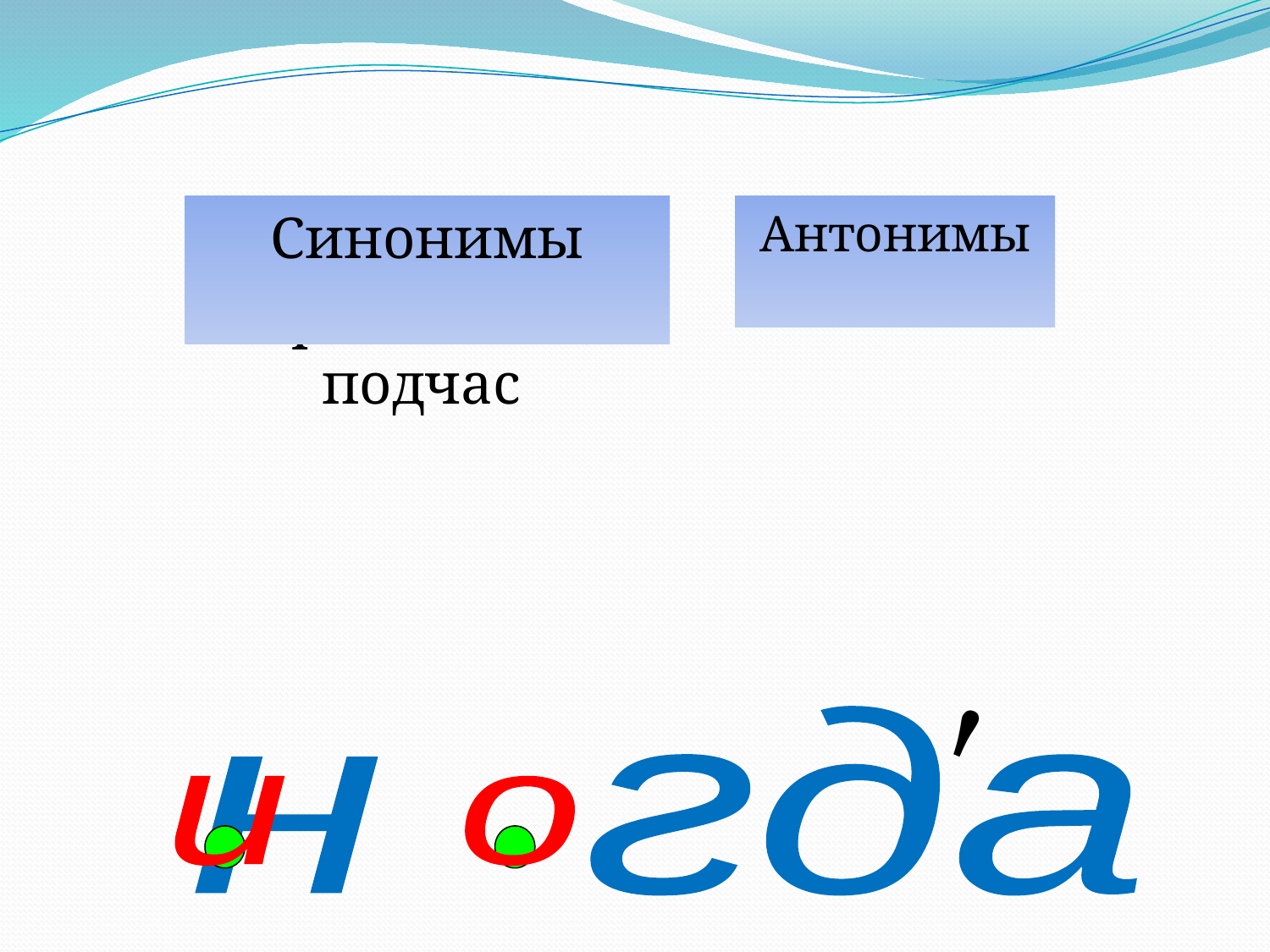

Синонимы

Антонимы

Порой, изредка,
 временами, подчас

Всегда
′
  н  гда
и
о